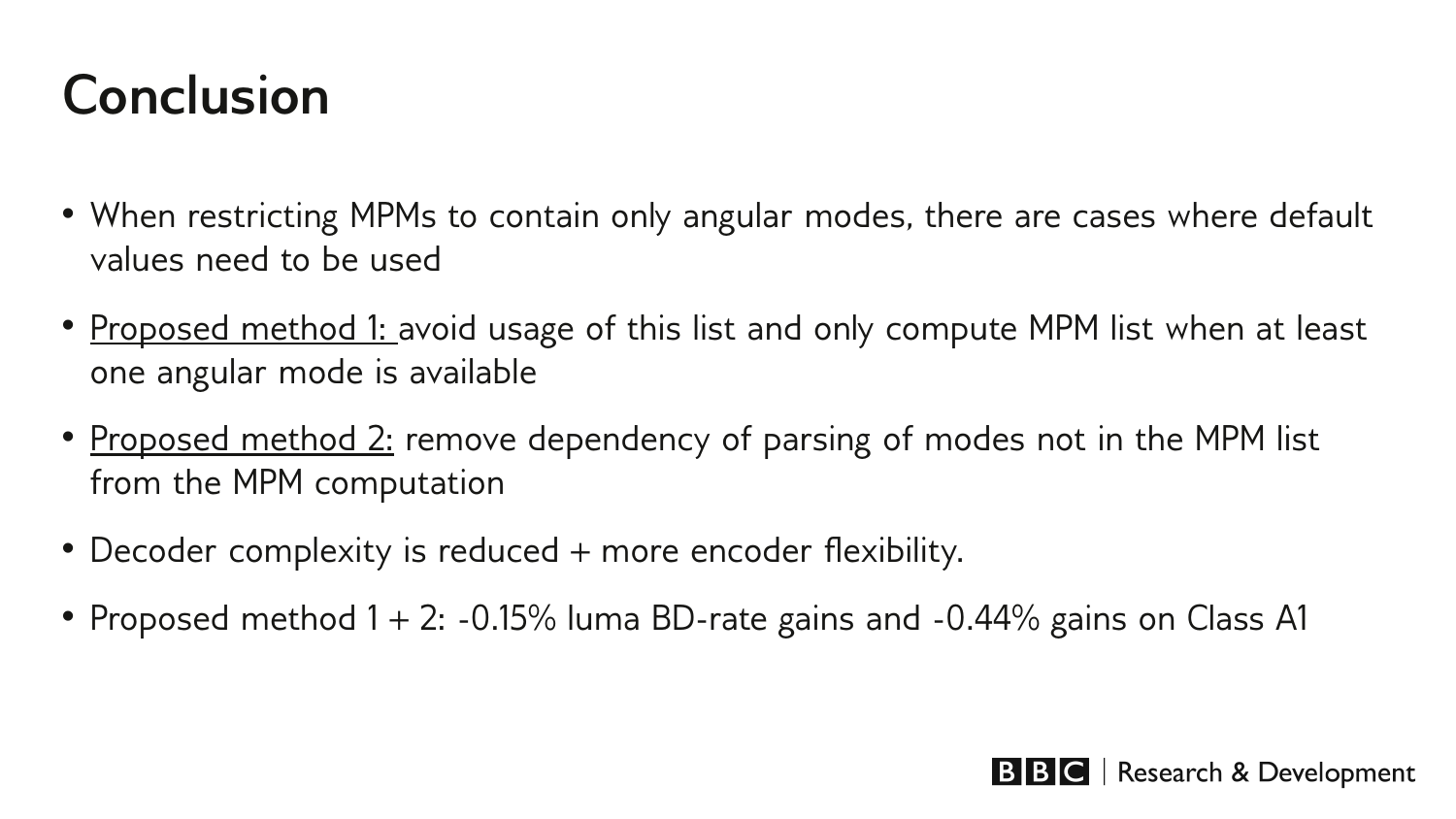

Conclusion
When restricting MPMs to contain only angular modes, there are cases where default values need to be used
Proposed method 1: avoid usage of this list and only compute MPM list when at least one angular mode is available
Proposed method 2: remove dependency of parsing of modes not in the MPM list from the MPM computation
Decoder complexity is reduced + more encoder flexibility.
Proposed method 1 + 2: -0.15% luma BD-rate gains and -0.44% gains on Class A1